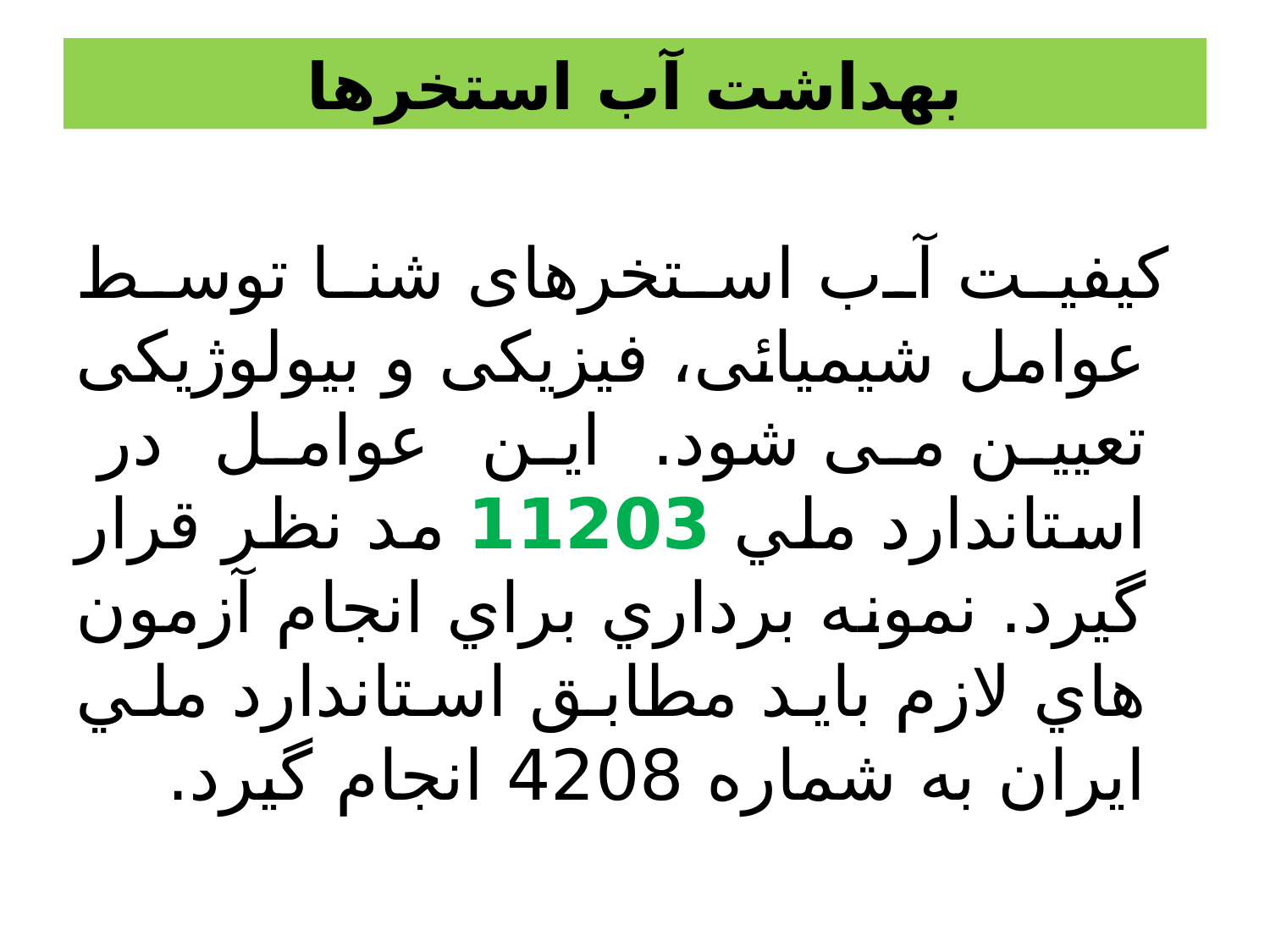

# بهداشت آب استخرها
 کیفیت آب استخرهای شنا توسط عوامل شیمیائی، فیزیکی و بیولوژیکی تعیین می شود. این عوامل در  استاندارد ملي 11203 مد نظر قرار گيرد. نمونه برداري براي انجام آزمون هاي لازم بايد مطابق استاندارد ملي ايران به شماره 4208 انجام گيرد.